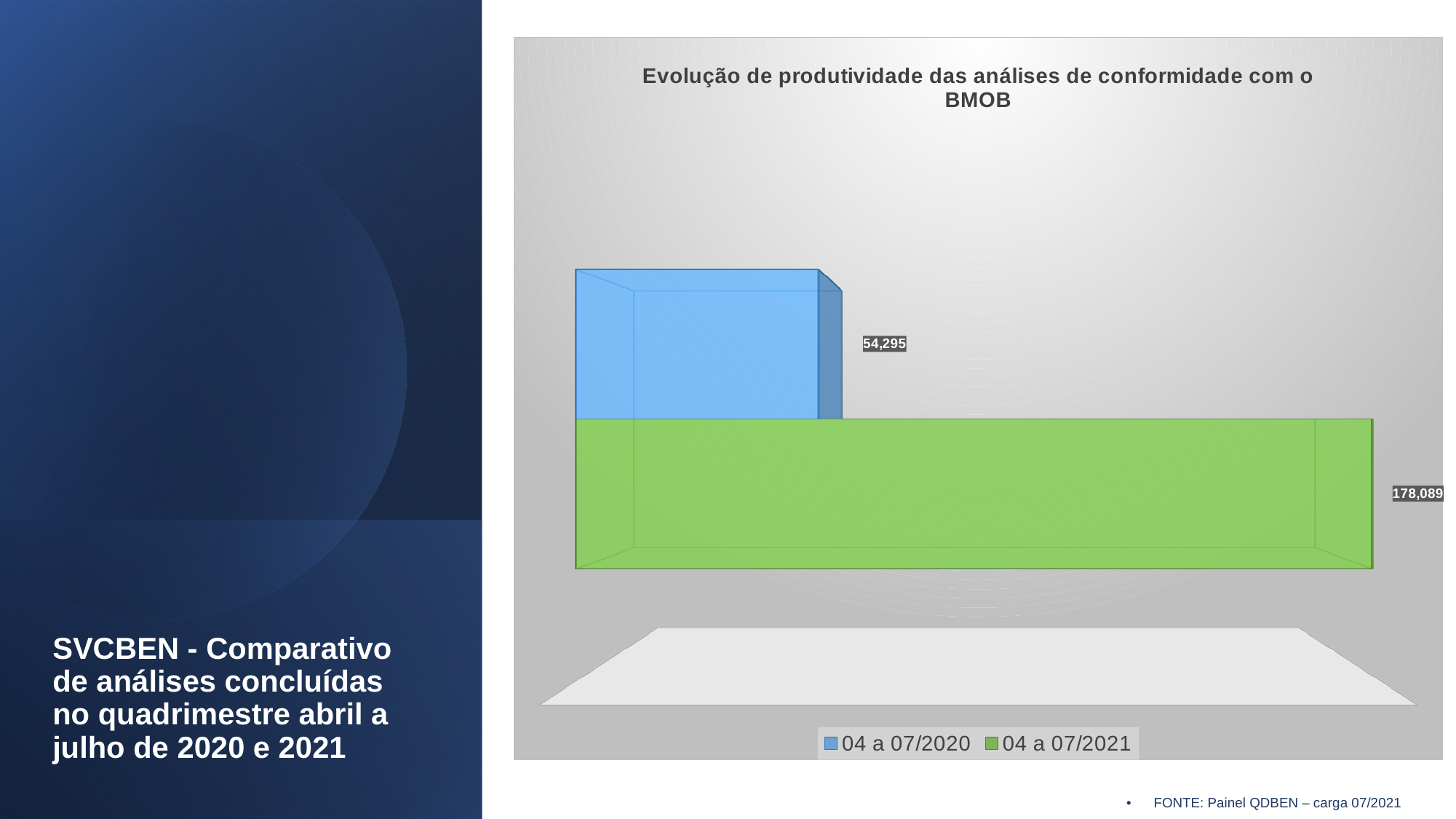

[unsupported chart]

# SVCBEN - Comparativo de análises concluídas no quadrimestre abril a julho de 2020 e 2021

FONTE: Painel QDBEN – carga 07/2021